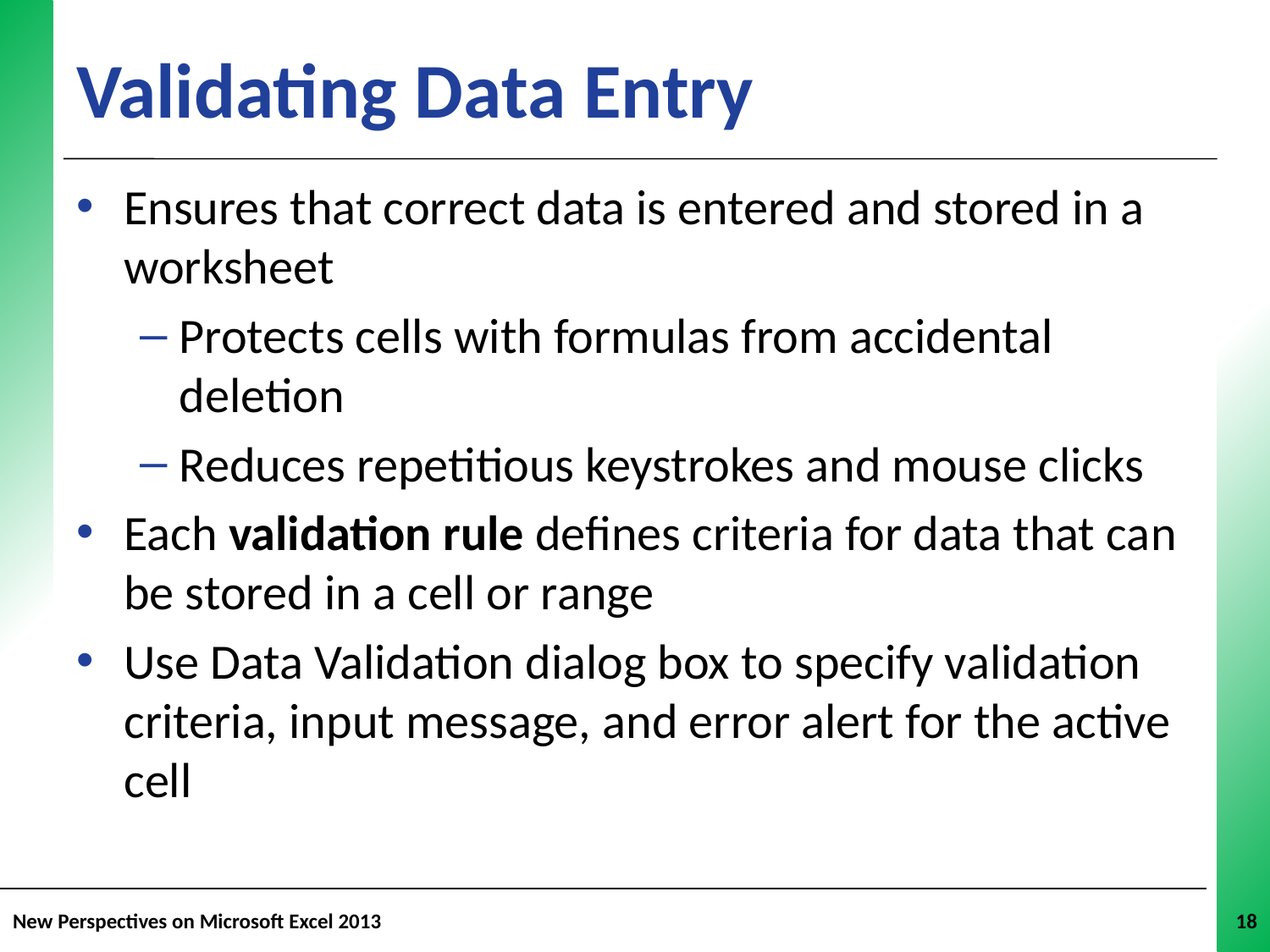

Validating Data Entry
Ensures that correct data is entered and stored in a worksheet
Protects cells with formulas from accidental deletion
Reduces repetitious keystrokes and mouse clicks
Each validation rule defines criteria for data that can be stored in a cell or range
Use Data Validation dialog box to specify validation criteria, input message, and error alert for the active cell
New Perspectives on Microsoft Excel 2013
18